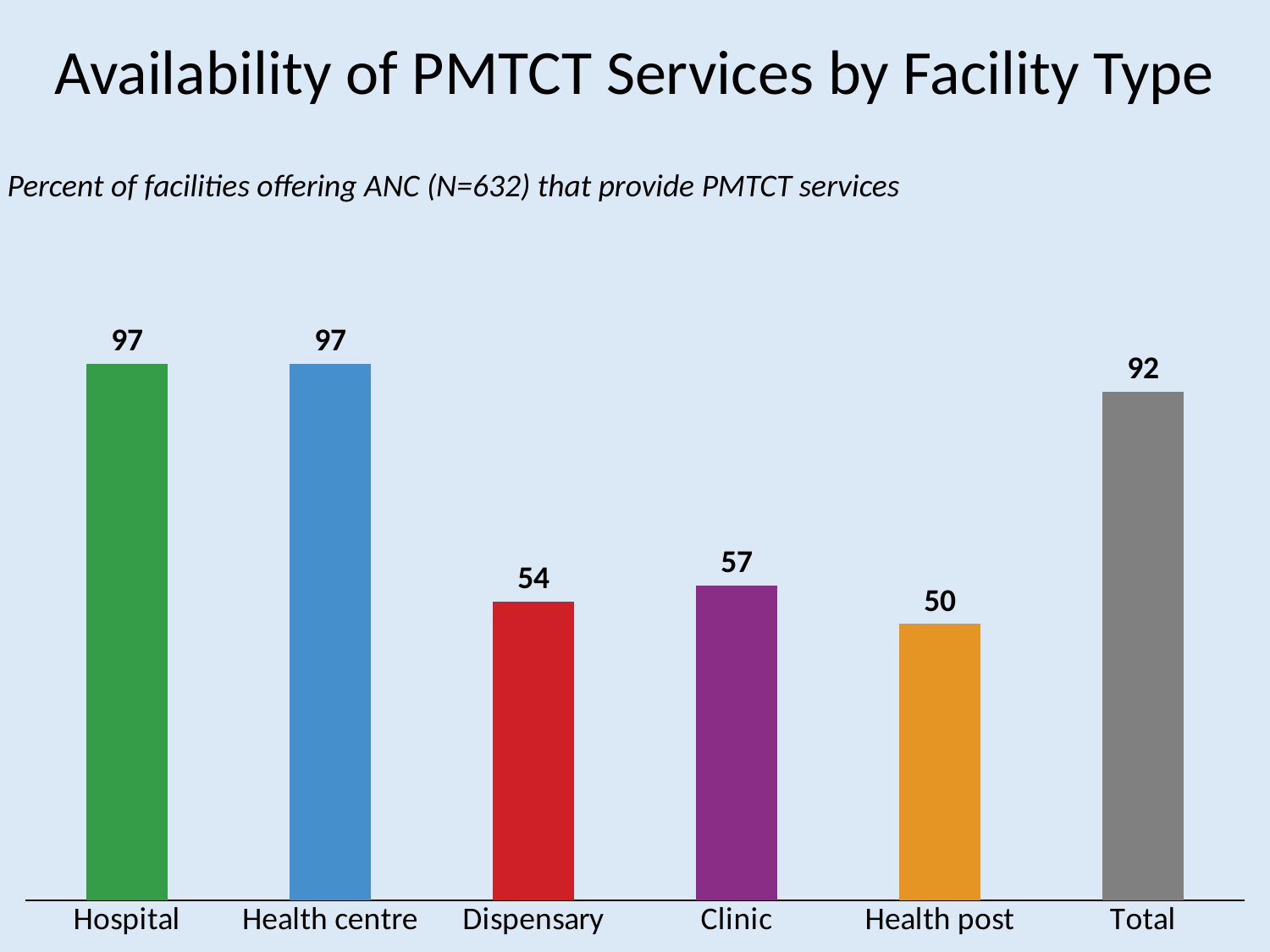

Availability of PMTCT Services by Facility Type
Percent of facilities offering ANC (N=632) that provide PMTCT services

### Chart

| Category | PMTCT |
|---|---|
| Hospital | 97.0 |
| Health centre | 97.0 |
| Dispensary | 54.0 |
| Clinic | 57.0 |
| Health post | 50.0 |
| Total | 92.0 |